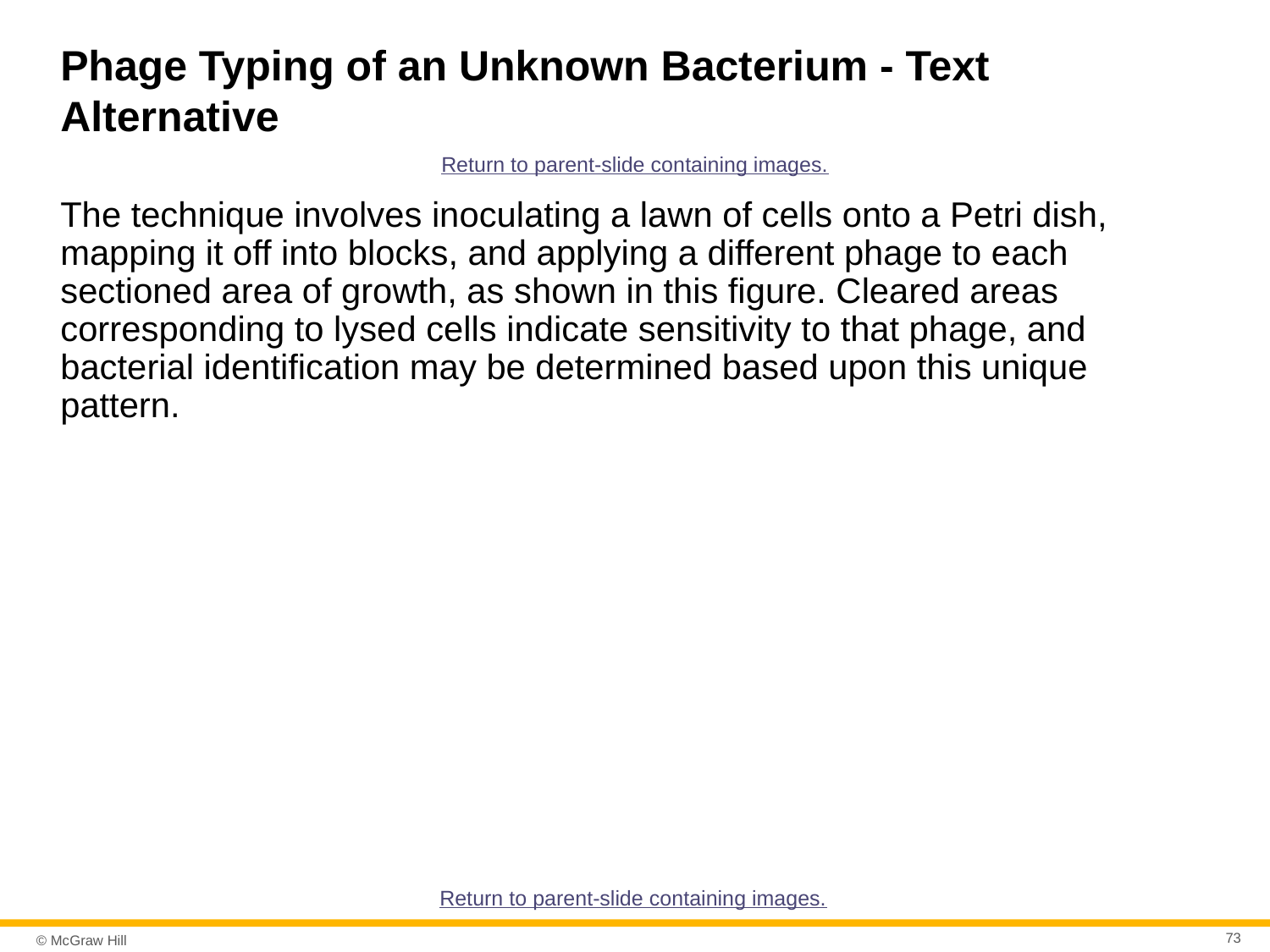

# Phage Typing of an Unknown Bacterium - Text Alternative
Return to parent-slide containing images.
The technique involves inoculating a lawn of cells onto a Petri dish, mapping it off into blocks, and applying a different phage to each sectioned area of growth, as shown in this figure. Cleared areas corresponding to lysed cells indicate sensitivity to that phage, and bacterial identification may be determined based upon this unique pattern.
Return to parent-slide containing images.